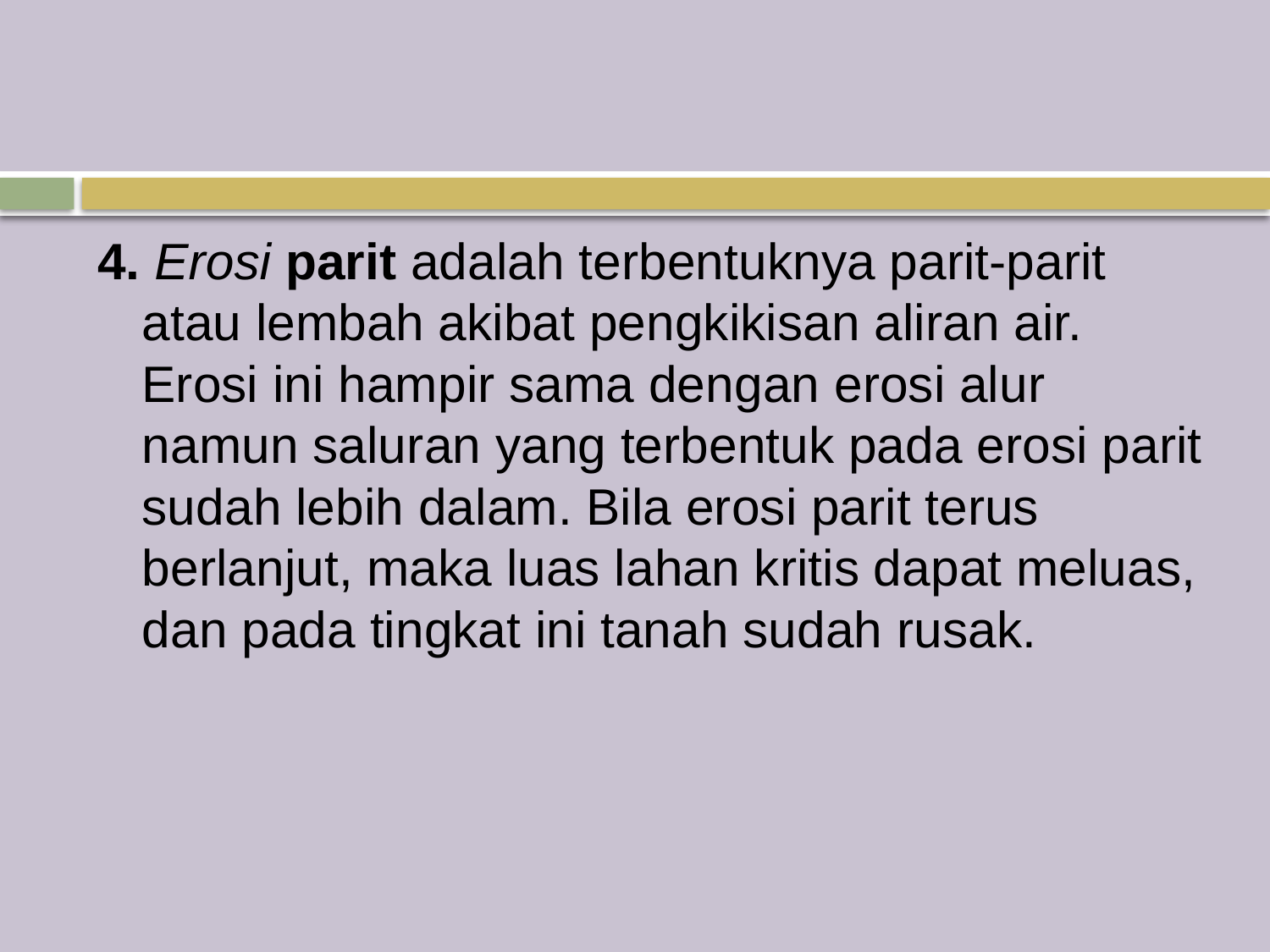

4. Erosi parit adalah terbentuknya parit-parit atau lembah akibat pengkikisan aliran air. Erosi ini hampir sama dengan erosi alur namun saluran yang terbentuk pada erosi parit sudah lebih dalam. Bila erosi parit terus berlanjut, maka luas lahan kritis dapat meluas, dan pada tingkat ini tanah sudah rusak.